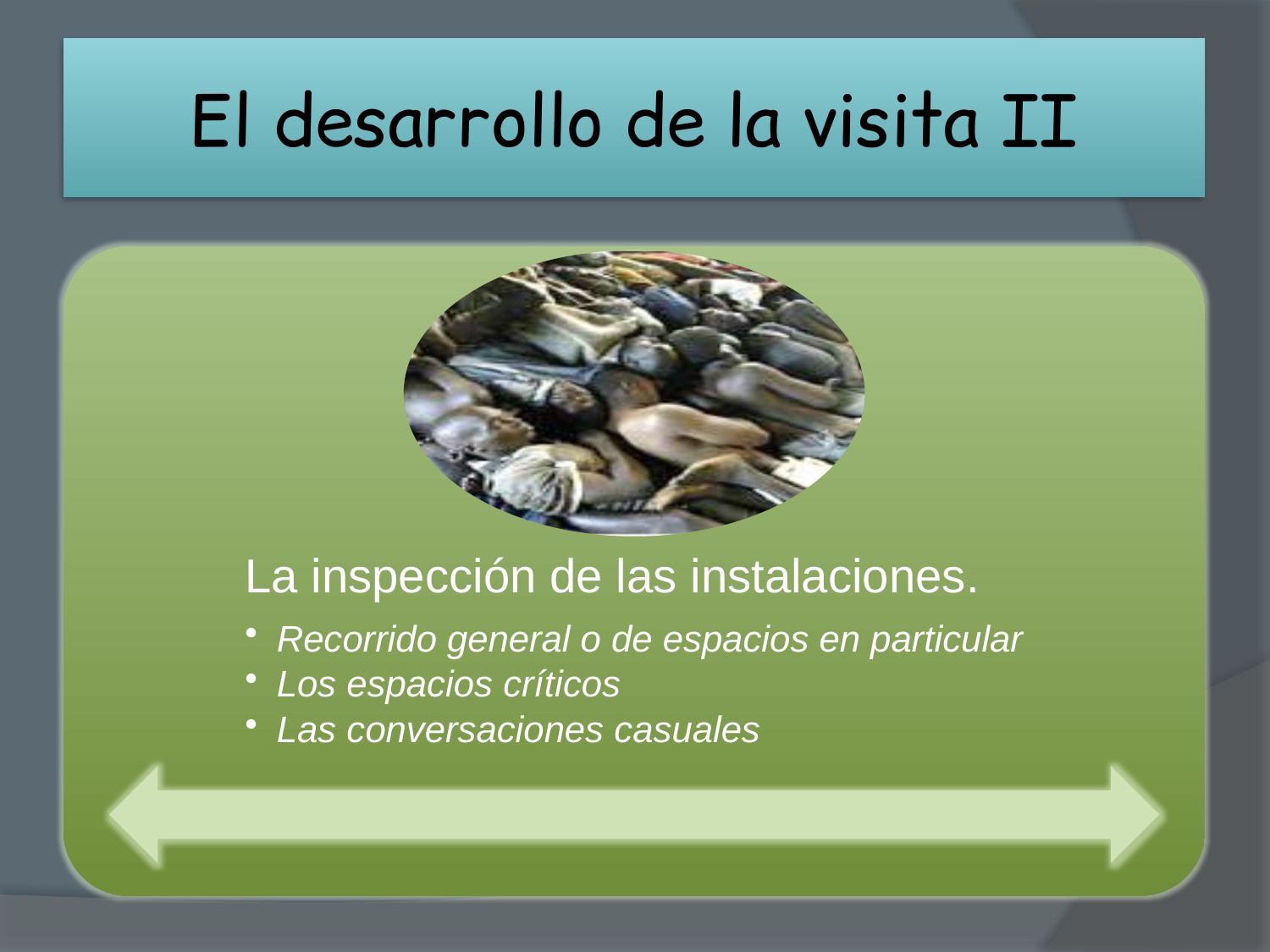

# El desarrollo de la visita II
La inspección de las instalaciones.
Recorrido general o de espacios en particular
Los espacios críticos
Las conversaciones casuales